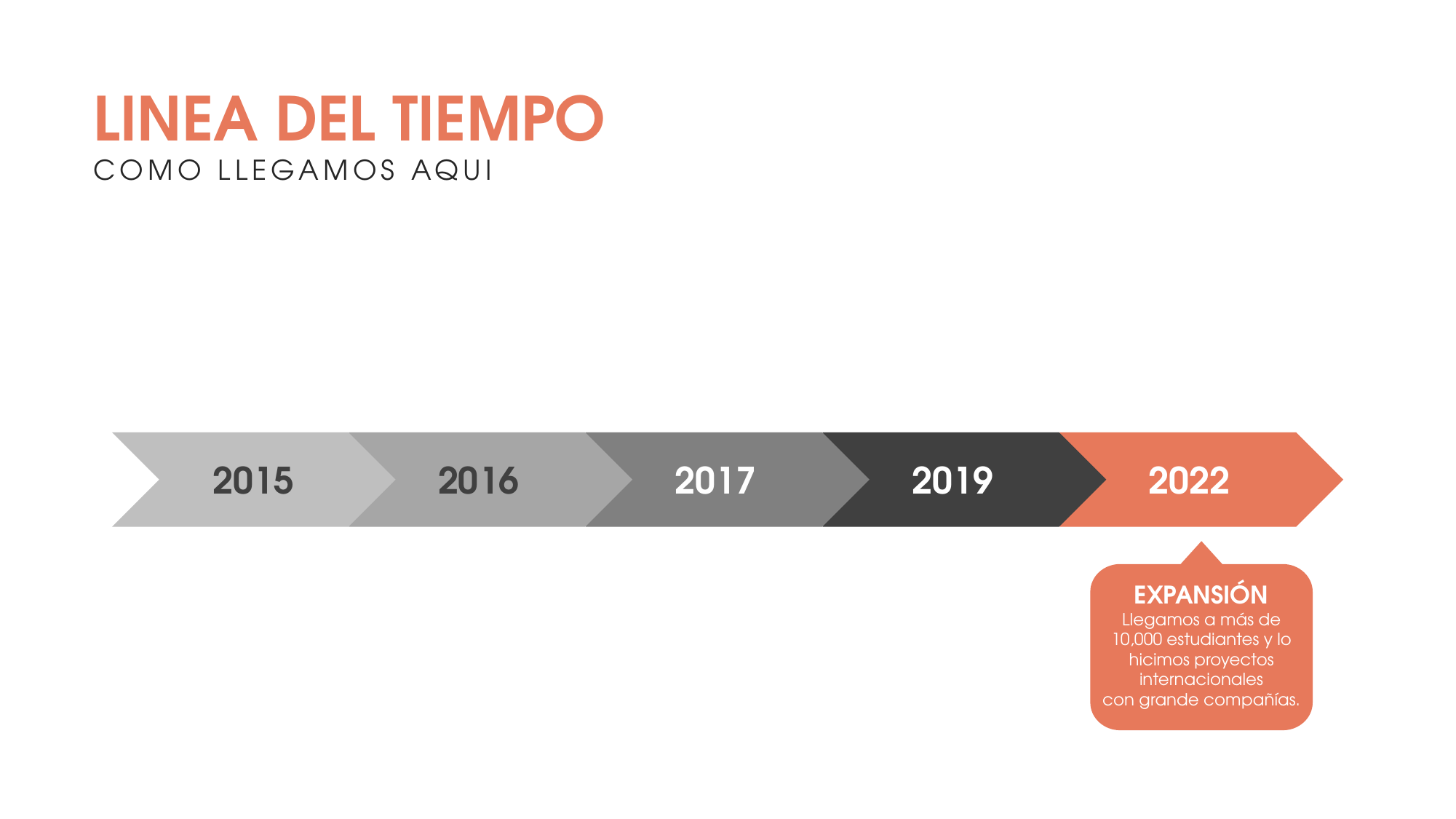

LINEA DEL TIEMPO
COMO LLEGAMOS AQUI
2015
2016
2017
2019
2022
EXPANSIÓN
Llegamos a más de
10,000 estudiantes y lo hicimos proyectos internacionales
con grande compañías.